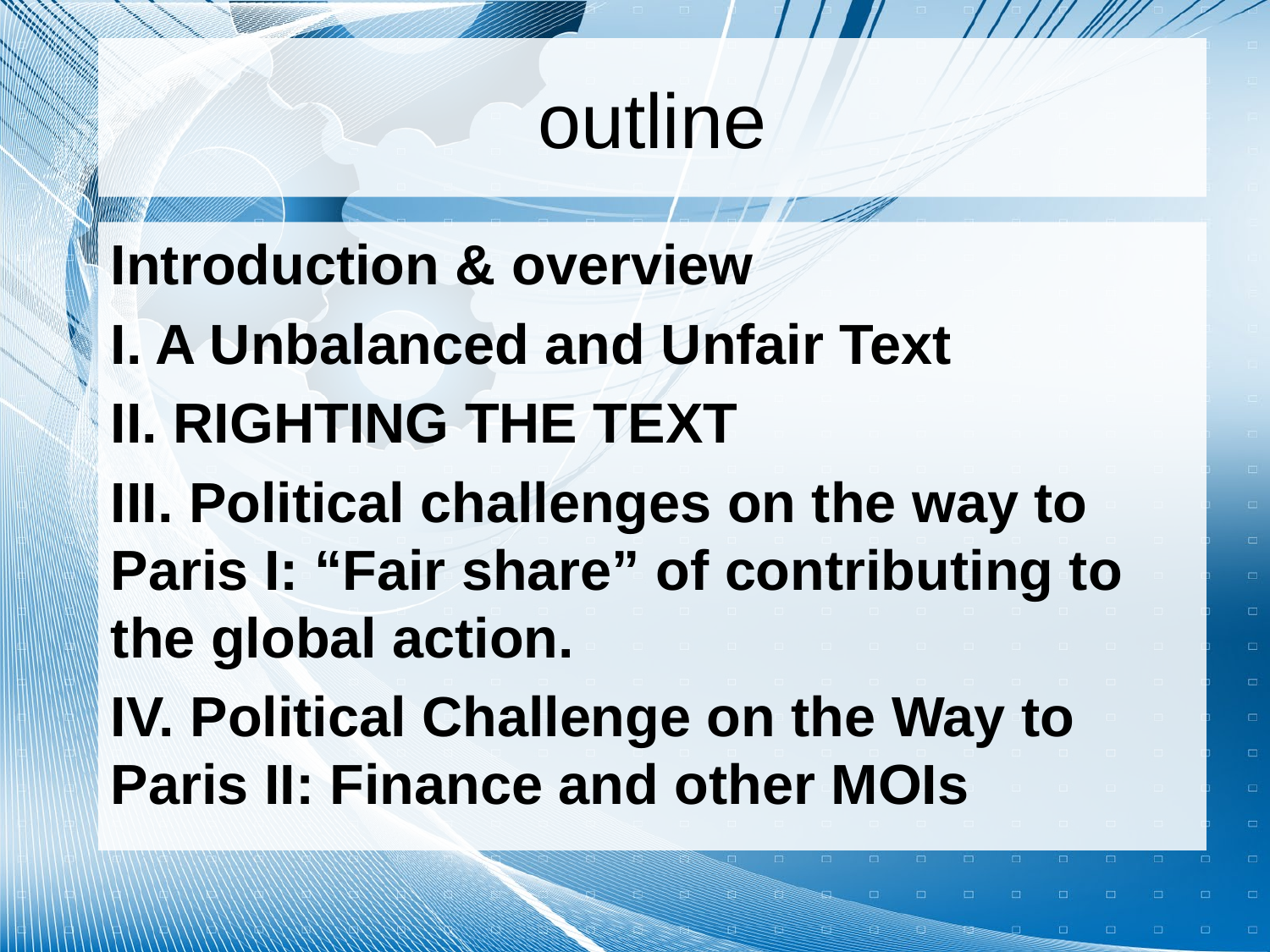

# outline
Introduction & overview
I. A Unbalanced and Unfair Text
II. RIGHTING THE TEXT
III. Political challenges on the way to Paris I: “Fair share” of contributing to the global action.
IV. Political Challenge on the Way to Paris II: Finance and other MOIs